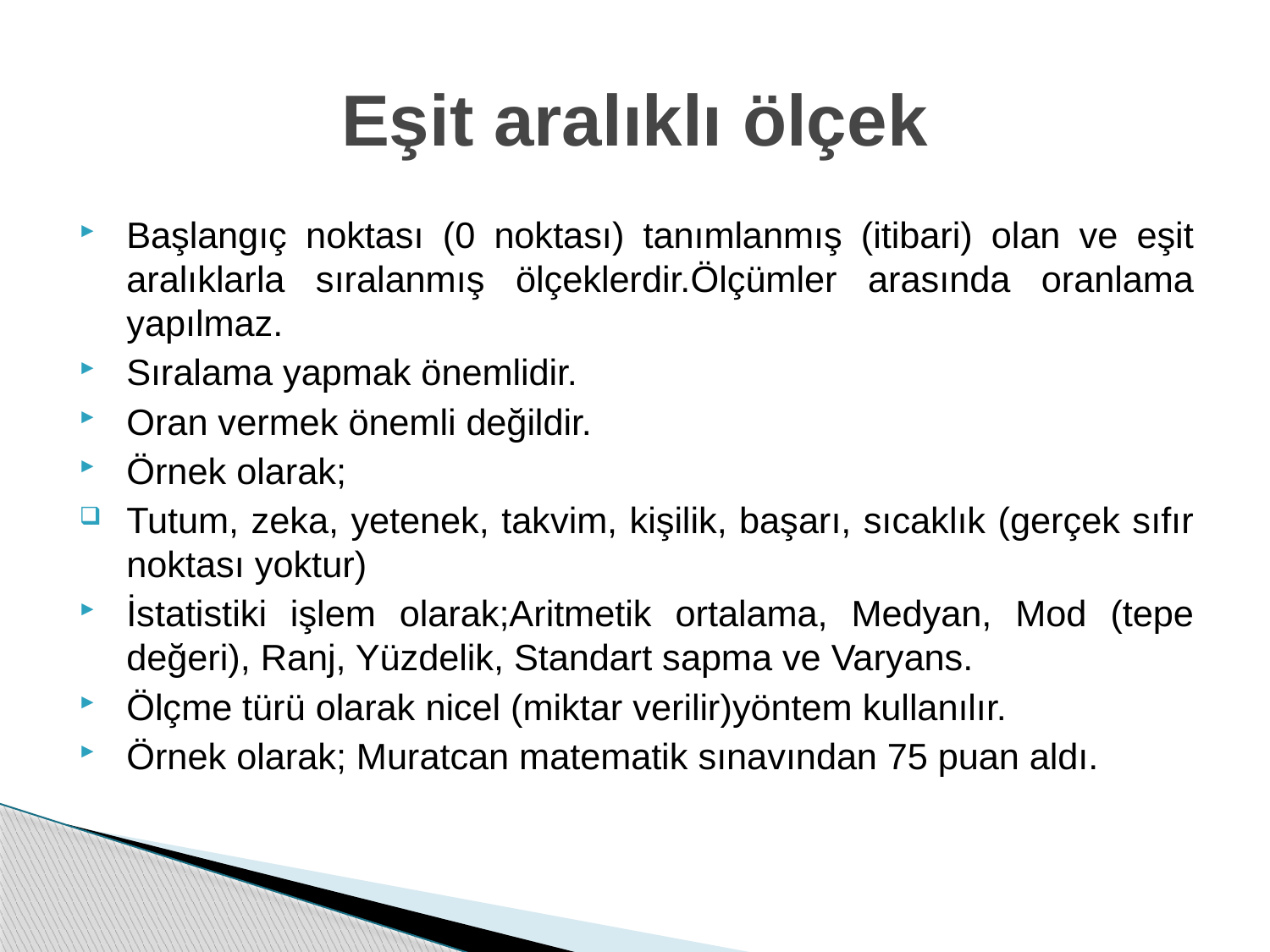

# Eşit aralıklı ölçek
Başlangıç noktası (0 noktası) tanımlanmış (itibari) olan ve eşit aralıklarla sıralanmış ölçeklerdir.Ölçümler arasında oranlama yapılmaz.
Sıralama yapmak önemlidir.
Oran vermek önemli değildir.
Örnek olarak;
Tutum, zeka, yetenek, takvim, kişilik, başarı, sıcaklık (gerçek sıfır noktası yoktur)
İstatistiki işlem olarak;Aritmetik ortalama, Medyan, Mod (tepe değeri), Ranj, Yüzdelik, Standart sapma ve Varyans.
Ölçme türü olarak nicel (miktar verilir)yöntem kullanılır.
Örnek olarak; Muratcan matematik sınavından 75 puan aldı.